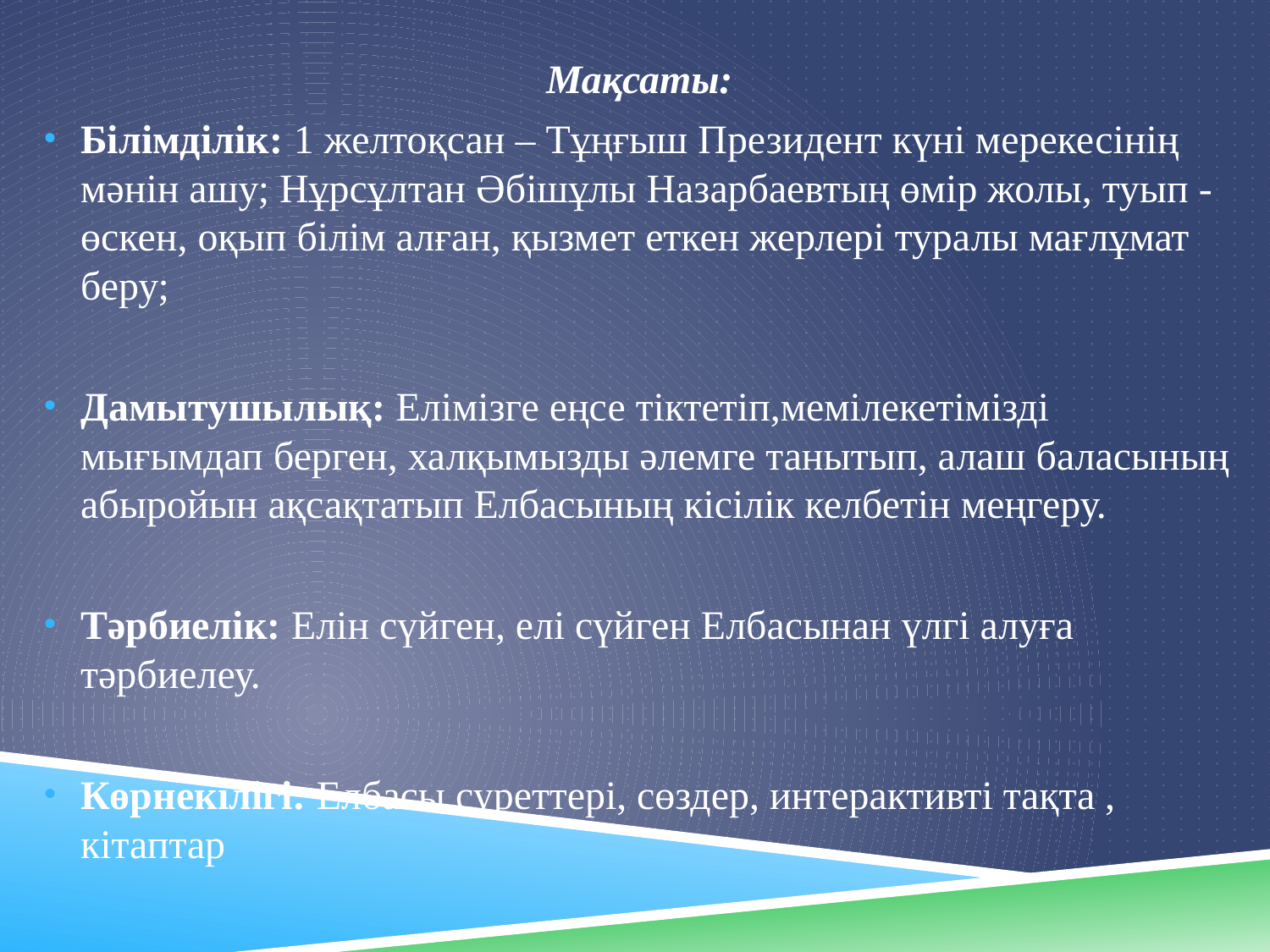

Мақсаты:
Білімділік: 1 желтоқсан – Тұңғыш Президент күні мерекесінің мәнін ашу; Нұрсұлтан Әбішұлы Назарбаевтың өмір жолы, туып - өскен, оқып білім алған, қызмет еткен жерлері туралы мағлұмат беру;

Дамытушылық: Елімізге еңсе тіктетіп,мемілекетімізді мығымдап берген, халқымызды әлемге танытып, алаш баласының абыройын ақсақтатып Елбасының кісілік келбетін меңгеру.

Тәрбиелік: Елін сүйген, елі сүйген Елбасынан үлгі алуға тәрбиелеу.

Көрнекілігі: Елбасы суреттері, сөздер, интерактивті тақта , кітаптар